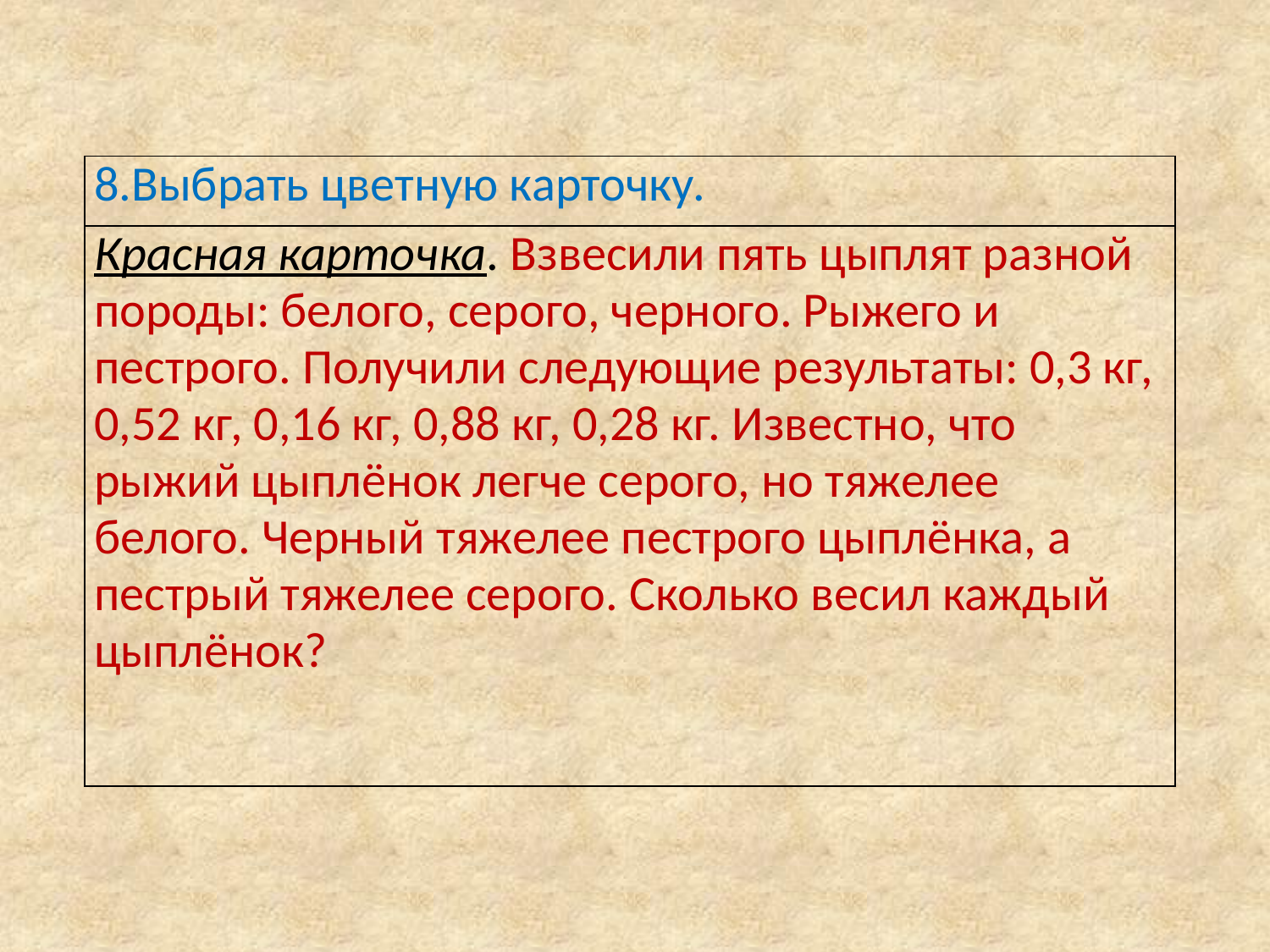

#
| 8.Выбрать цветную карточку. |
| --- |
| Красная карточка. Взвесили пять цыплят разной породы: белого, серого, черного. Рыжего и пестрого. Получили следующие результаты: 0,3 кг, 0,52 кг, 0,16 кг, 0,88 кг, 0,28 кг. Известно, что рыжий цыплёнок легче серого, но тяжелее белого. Черный тяжелее пестрого цыплёнка, а пестрый тяжелее серого. Сколько весил каждый цыплёнок? |